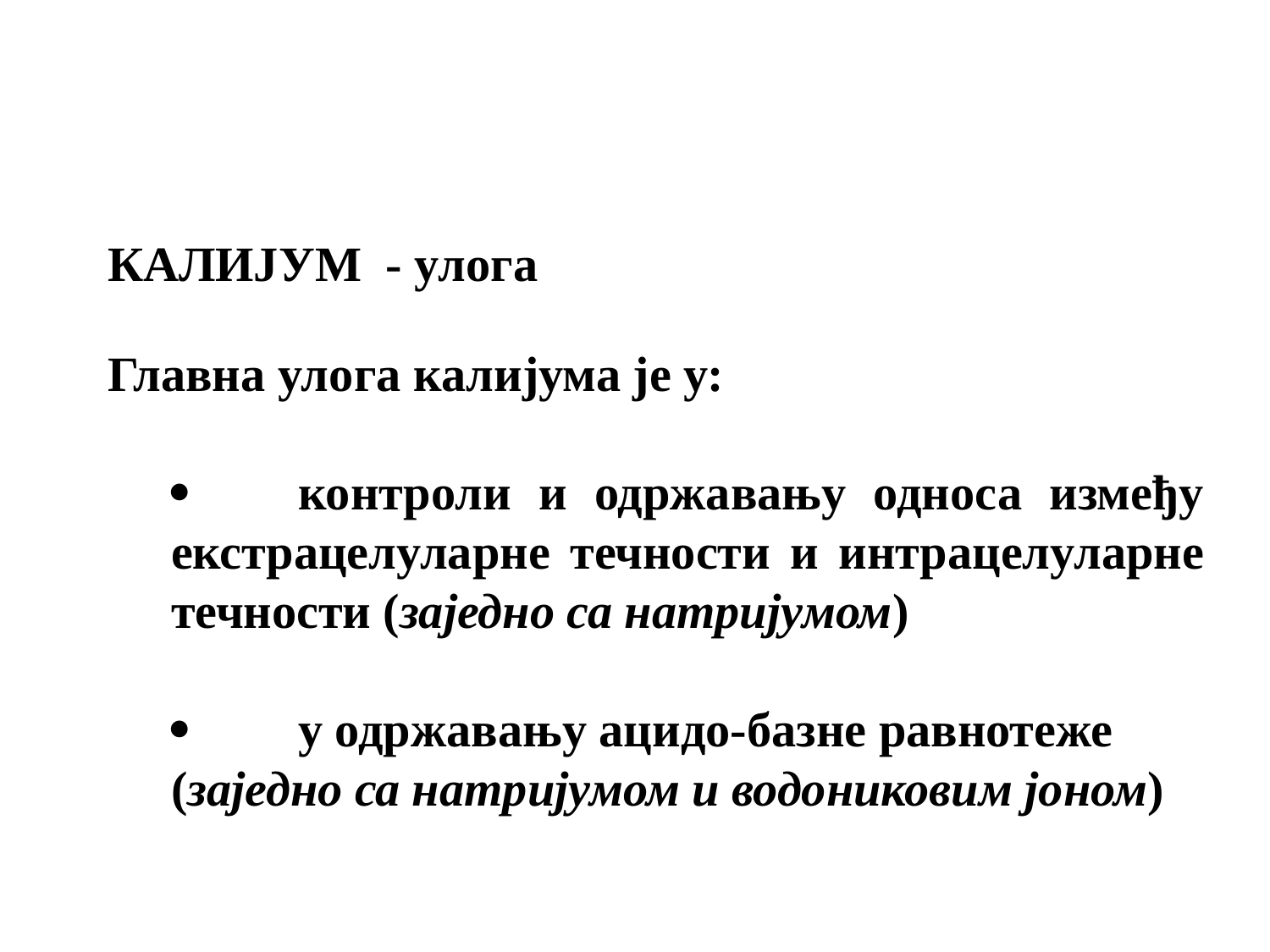

КАЛИЈУМ  - улога

Главна улога калијума је у:

•	контроли и одржавању односа између екстрацелуларне течности и интрацелуларне течности (заједно са натријумом)

•	у одржавању ацидо-базне равнотеже (заједно са натријумом и водониковим јоном)